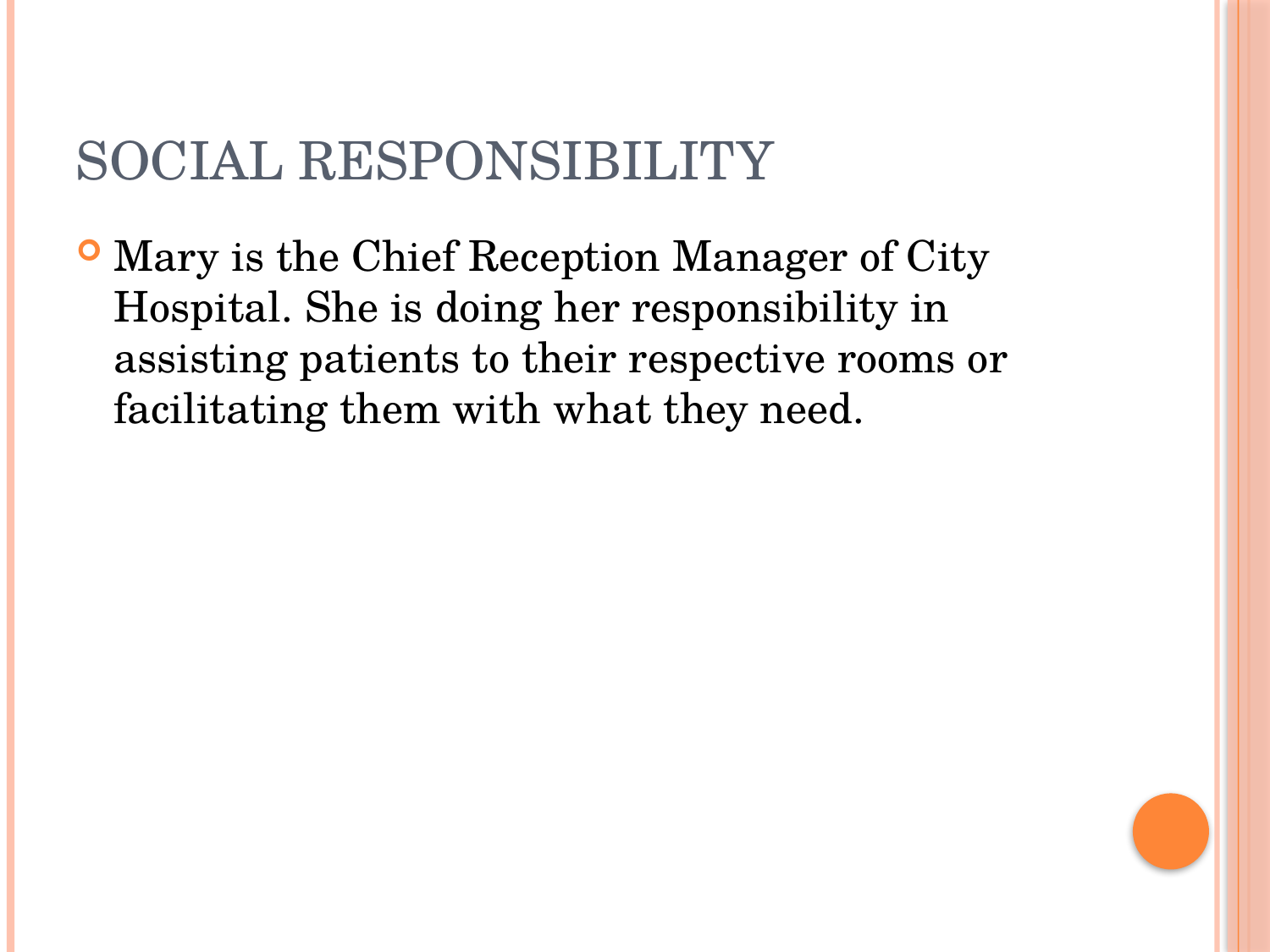

# Social Responsibility
Mary is the Chief Reception Manager of City Hospital. She is doing her responsibility in assisting patients to their respective rooms or facilitating them with what they need.